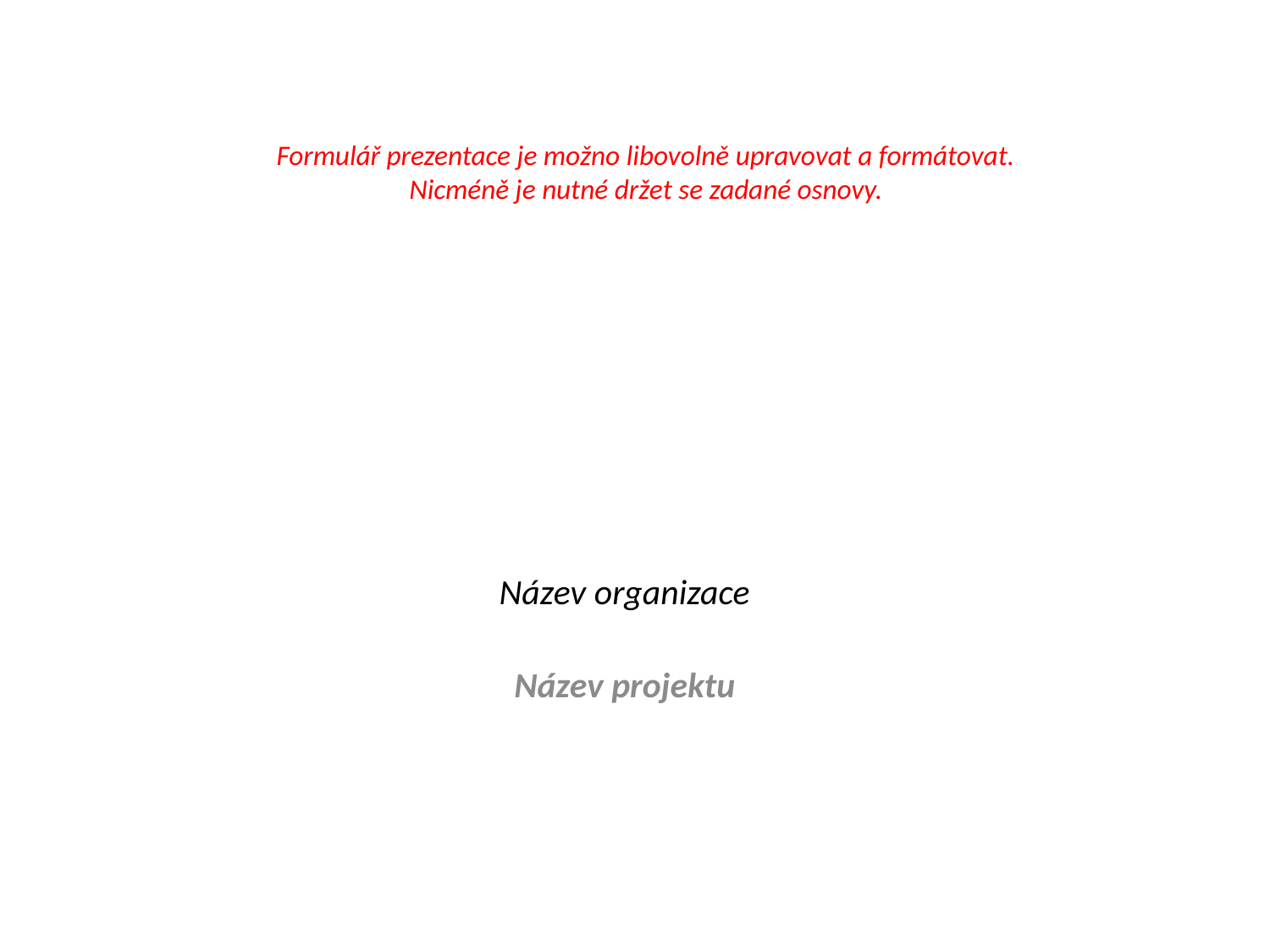

Formulář prezentace je možno libovolně upravovat a formátovat. Nicméně je nutné držet se zadané osnovy.
# Název organizace
Název projektu